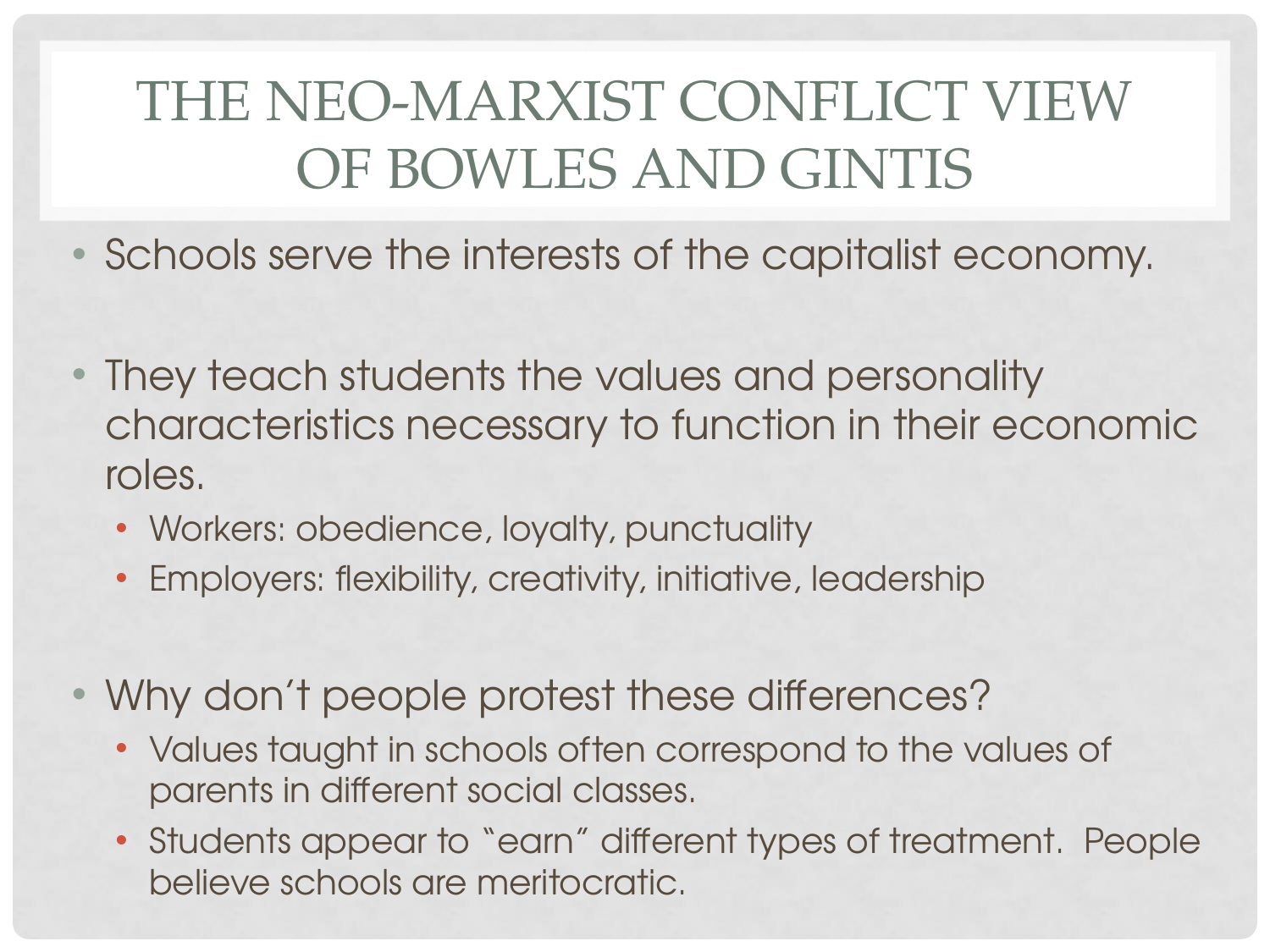

# THE NEO-MARXIST CONFLICT VIEW OF BOWLES AND GINTIS
Schools serve the interests of the capitalist economy.

They teach students the values and personality characteristics necessary to function in their economic roles.
Workers: obedience, loyalty, punctuality
Employers: flexibility, creativity, initiative, leadership

Why don’t people protest these differences?
Values taught in schools often correspond to the values of parents in different social classes.
Students appear to “earn” different types of treatment.  People believe schools are meritocratic.